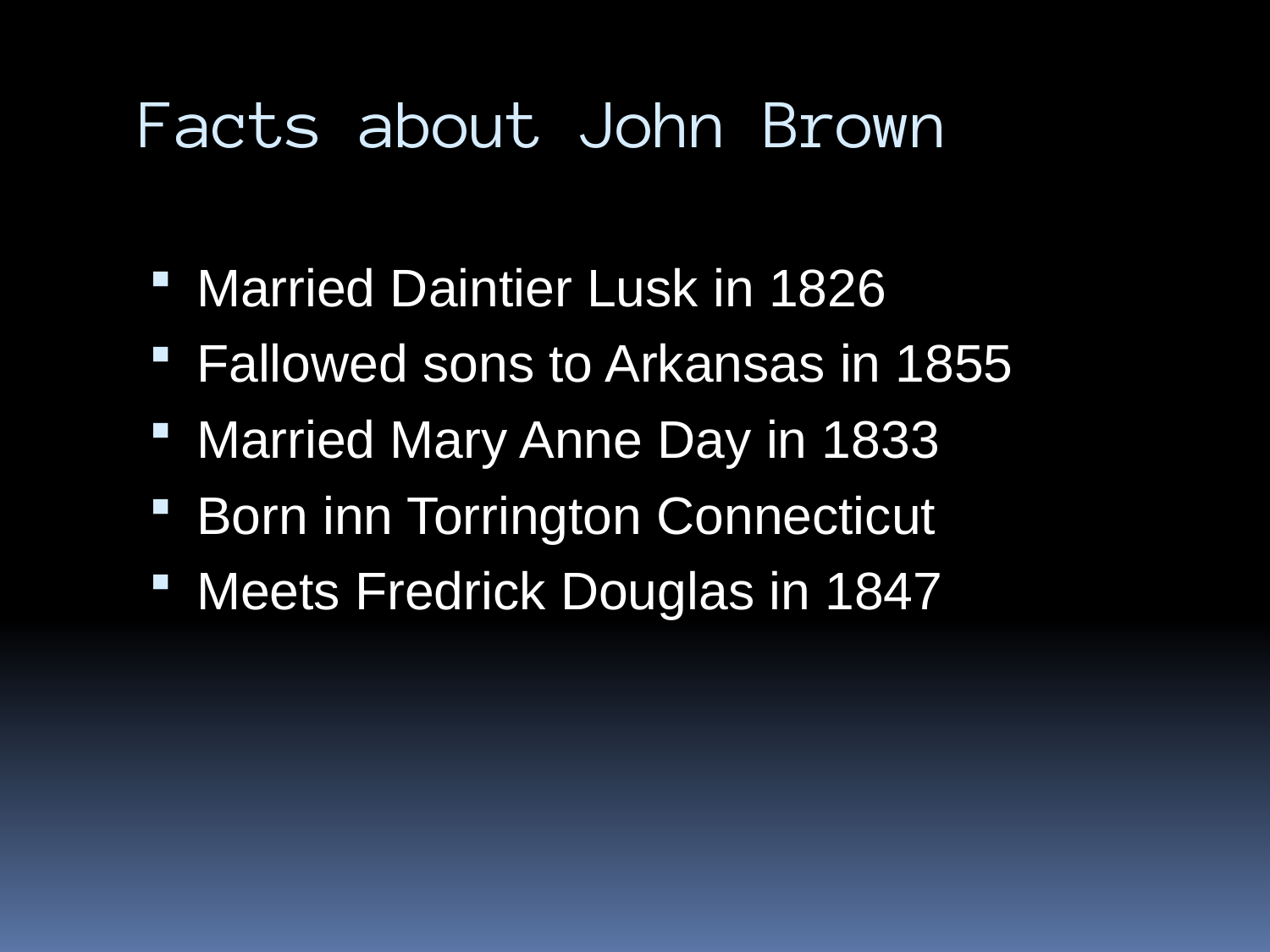

# Facts about John Brown
Married Daintier Lusk in 1826
Fallowed sons to Arkansas in 1855
Married Mary Anne Day in 1833
Born inn Torrington Connecticut
Meets Fredrick Douglas in 1847